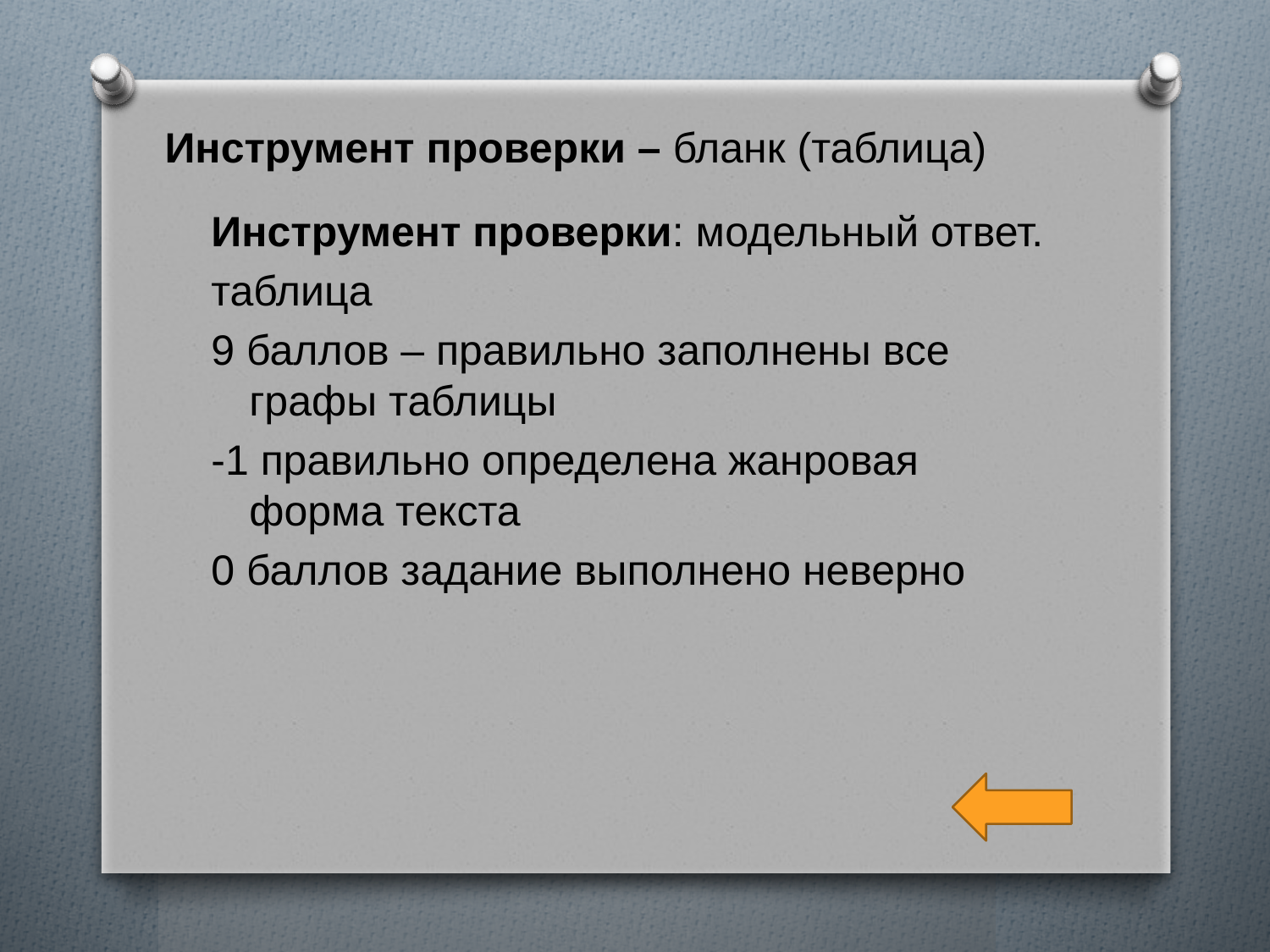

# Инструмент проверки – бланк (таблица)
Инструмент проверки: модельный ответ.
таблица
9 баллов – правильно заполнены все графы таблицы
-1 правильно определена жанровая форма текста
0 баллов задание выполнено неверно